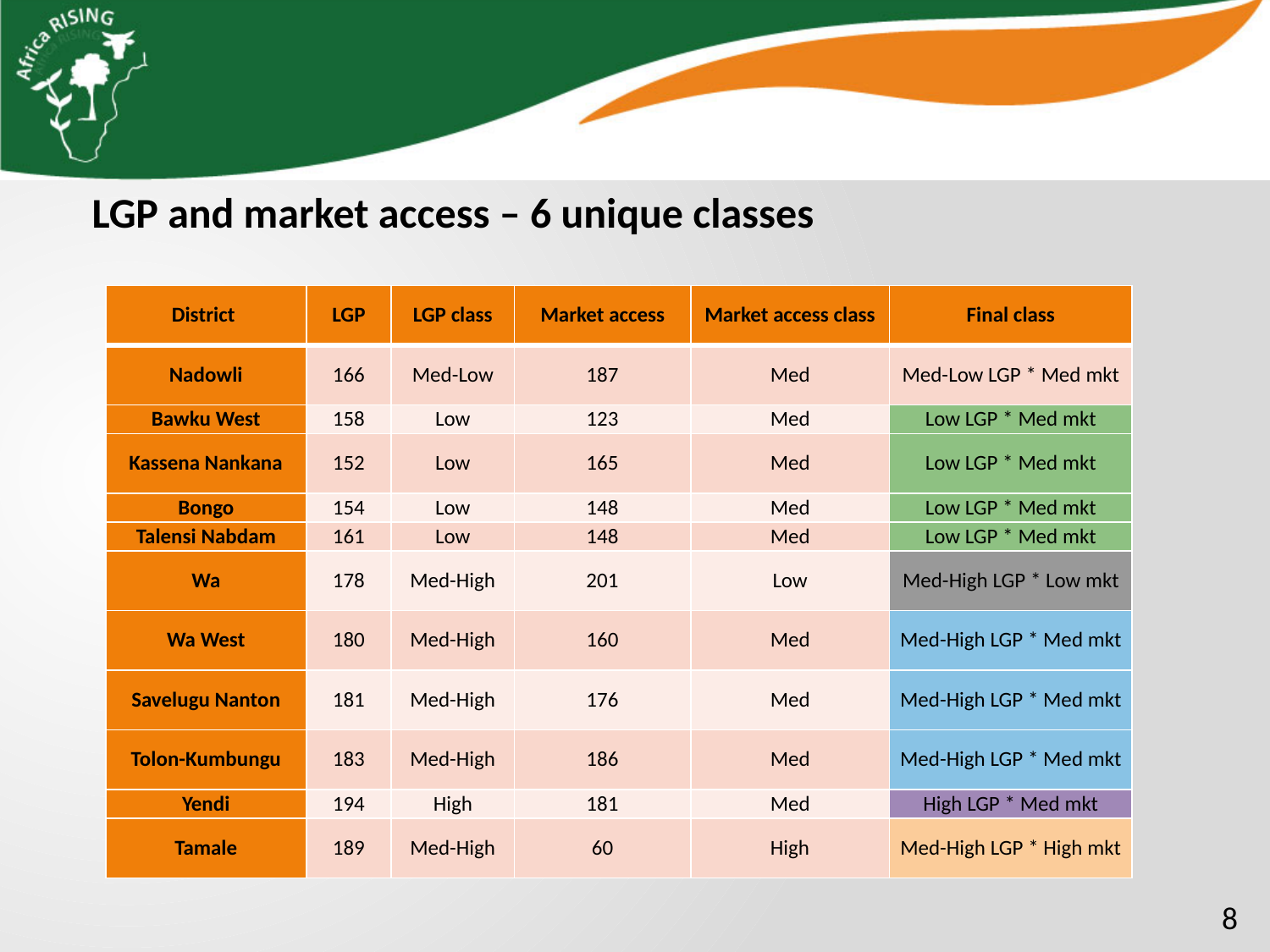

LGP and market access – 6 unique classes

| District | LGP | LGP class | Market access | Market access class | Final class |
| --- | --- | --- | --- | --- | --- |
| Nadowli | 166 | Med-Low | 187 | Med | Med-Low LGP \* Med mkt |
| Bawku West | 158 | Low | 123 | Med | Low LGP \* Med mkt |
| Kassena Nankana | 152 | Low | 165 | Med | Low LGP \* Med mkt |
| Bongo | 154 | Low | 148 | Med | Low LGP \* Med mkt |
| Talensi Nabdam | 161 | Low | 148 | Med | Low LGP \* Med mkt |
| Wa | 178 | Med-High | 201 | Low | Med-High LGP \* Low mkt |
| Wa West | 180 | Med-High | 160 | Med | Med-High LGP \* Med mkt |
| Savelugu Nanton | 181 | Med-High | 176 | Med | Med-High LGP \* Med mkt |
| Tolon-Kumbungu | 183 | Med-High | 186 | Med | Med-High LGP \* Med mkt |
| Yendi | 194 | High | 181 | Med | High LGP \* Med mkt |
| Tamale | 189 | Med-High | 60 | High | Med-High LGP \* High mkt |
8